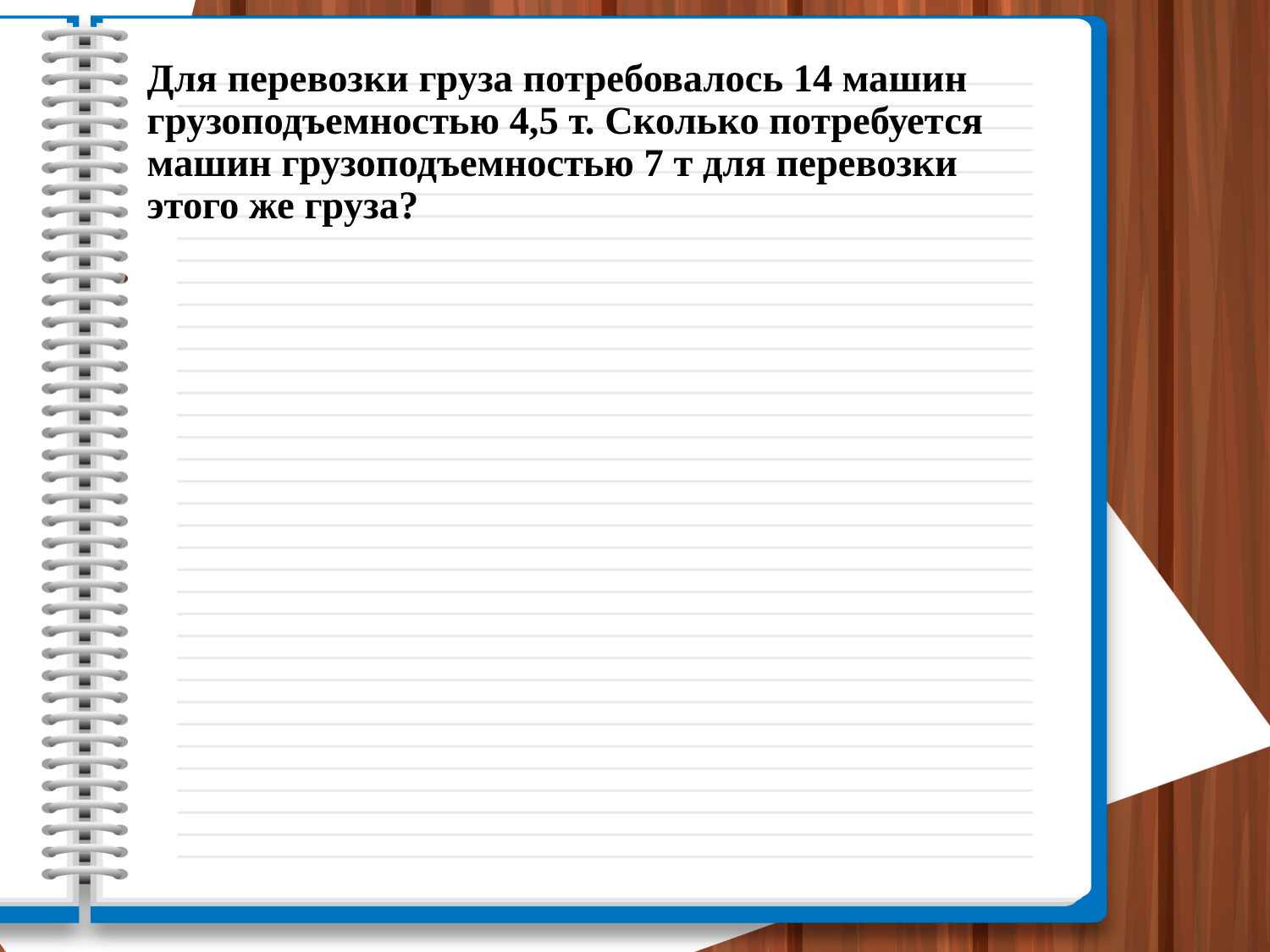

# Для перевозки груза потребовалось 14 машин грузоподъемностью 4,5 т. Сколько потребуется машин грузоподъемностью 7 т для перевозки этого же груза?